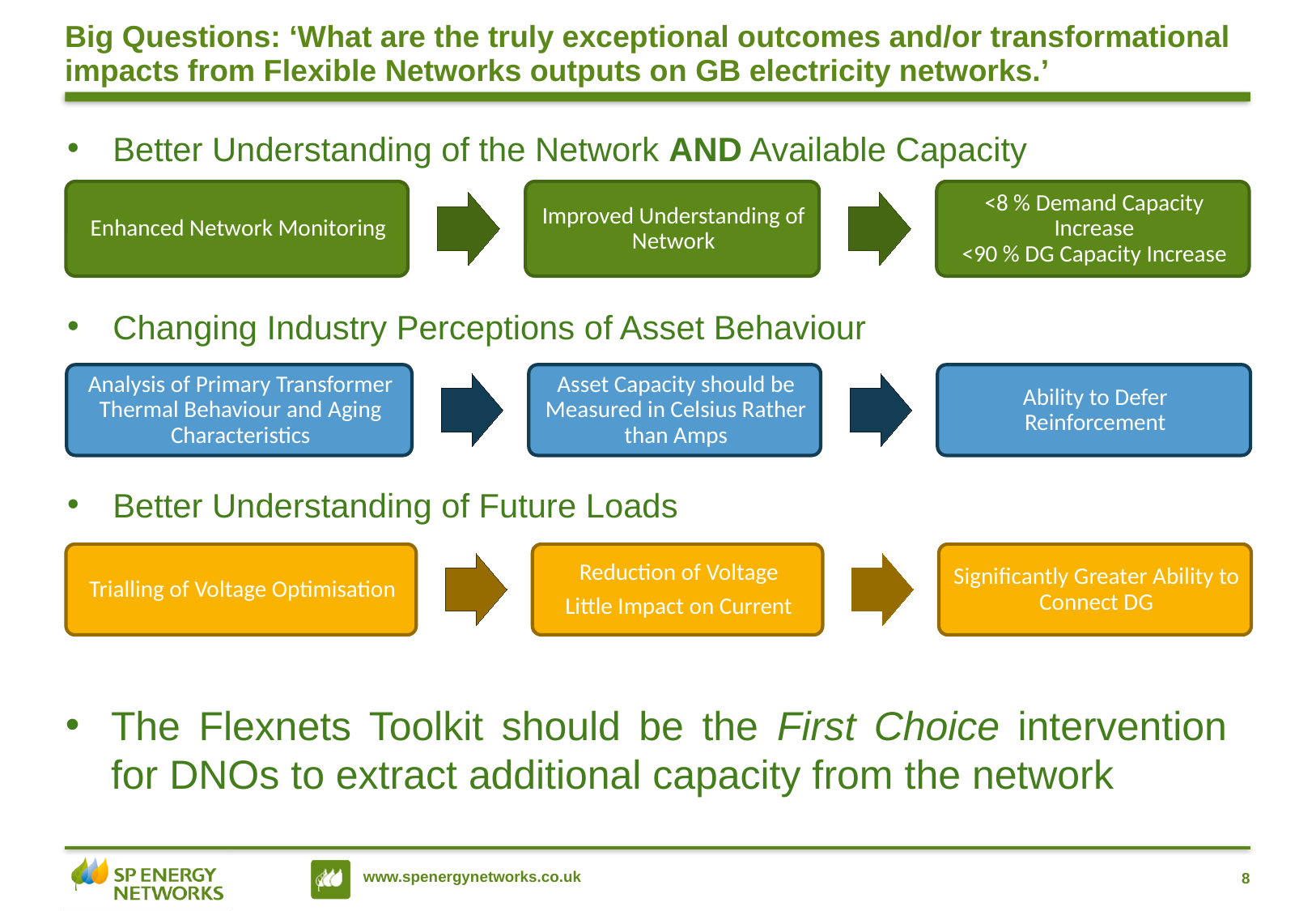

# Big Questions: ‘What are the truly exceptional outcomes and/or transformational impacts from Flexible Networks outputs on GB electricity networks.’
Better Understanding of the Network AND Available Capacity

Changing Industry Perceptions of Asset Behaviour

Better Understanding of Future Loads

Enhanced Network Monitoring

Improved Understanding of Network

<8 % Demand Capacity Increase
<90 % DG Capacity Increase

Analysis of Primary Transformer Thermal Behaviour and Aging Characteristics

Asset Capacity should be Measured in Celsius Rather than Amps

Ability to Defer Reinforcement
Trialling of Voltage Optimisation

Reduction of Voltage
Little Impact on Current

Significantly Greater Ability to Connect DG
The Flexnets Toolkit should be the First Choice intervention for DNOs to extract additional capacity from the network